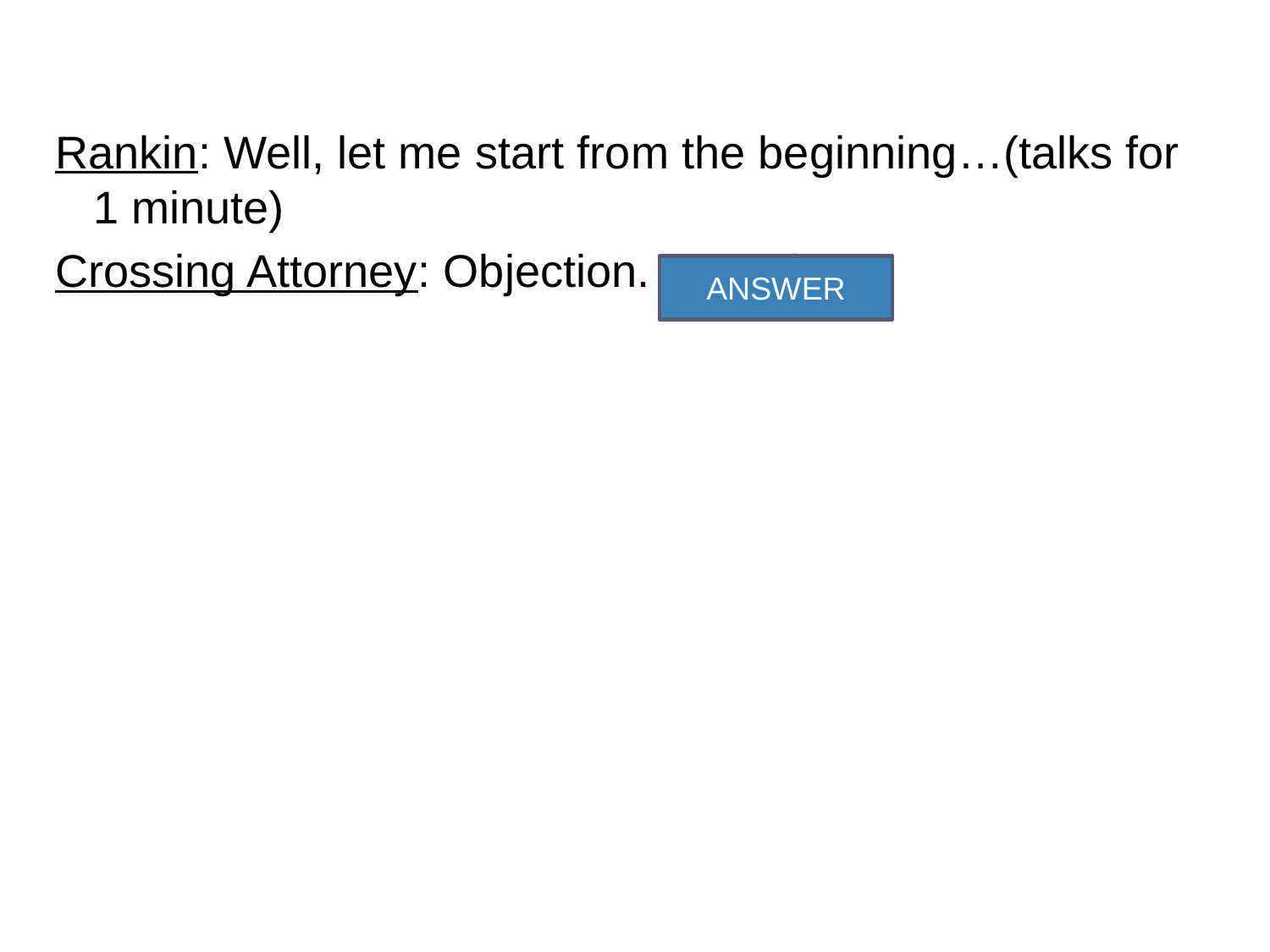

Rankin: Well, let me start from the beginning…(talks for 1 minute)
Crossing Attorney: Objection. Narrative.
ANSWER